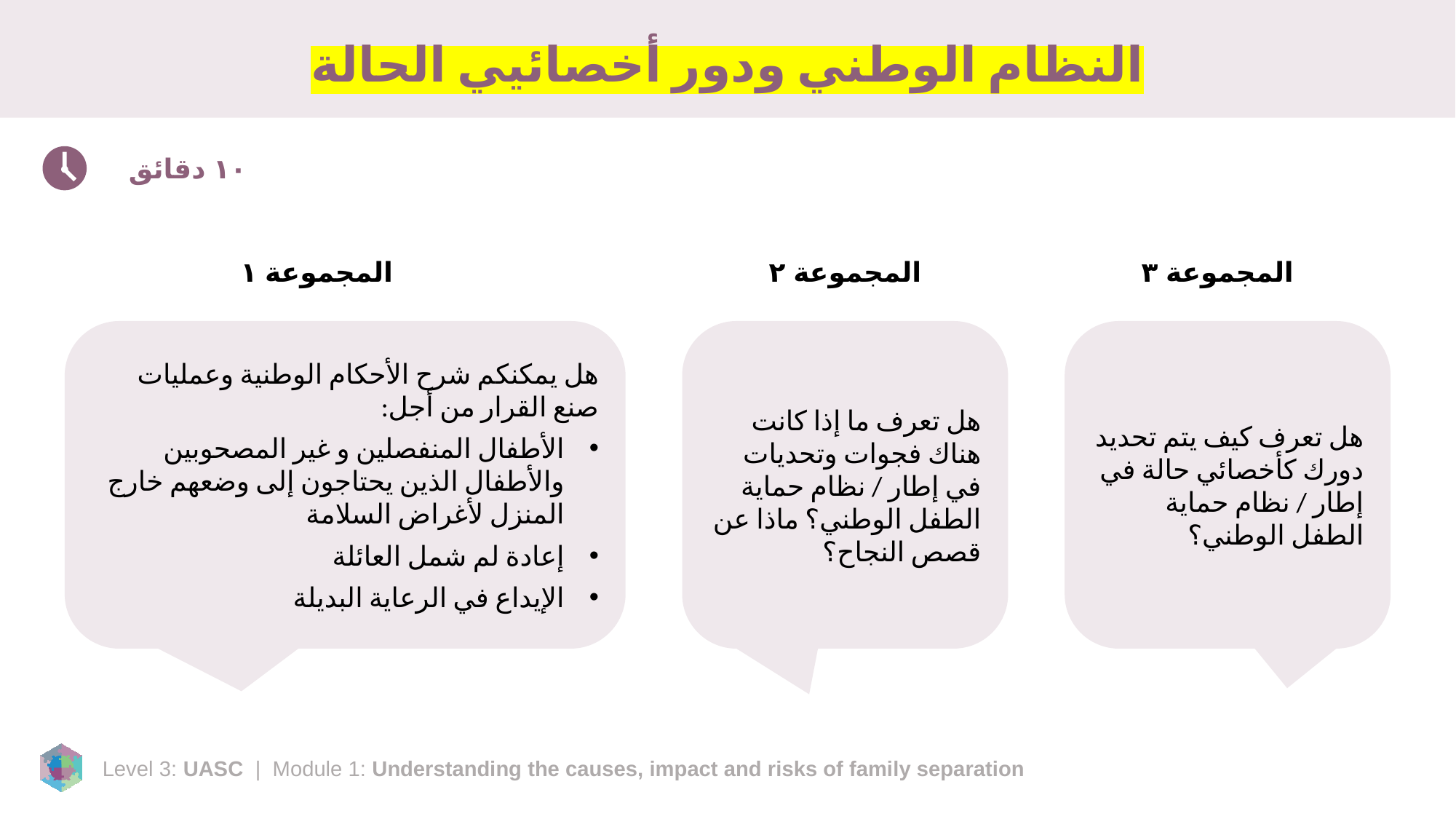

# النظام الوطني ودور أخصائيي الحالة
١٠ دقائق

المجموعة ١
المجموعة ٢
المجموعة ٣
هل يمكنكم شرح الأحكام الوطنية وعمليات صنع القرار من أجل:
الأطفال المنفصلين و غير المصحوبين والأطفال الذين يحتاجون إلى وضعهم خارج المنزل لأغراض السلامة
إعادة لم شمل العائلة
الإيداع في الرعاية البديلة
هل تعرف ما إذا كانت هناك فجوات وتحديات في إطار / نظام حماية الطفل الوطني؟ ماذا عن قصص النجاح؟
هل تعرف كيف يتم تحديد دورك كأخصائي حالة في إطار / نظام حماية الطفل الوطني؟